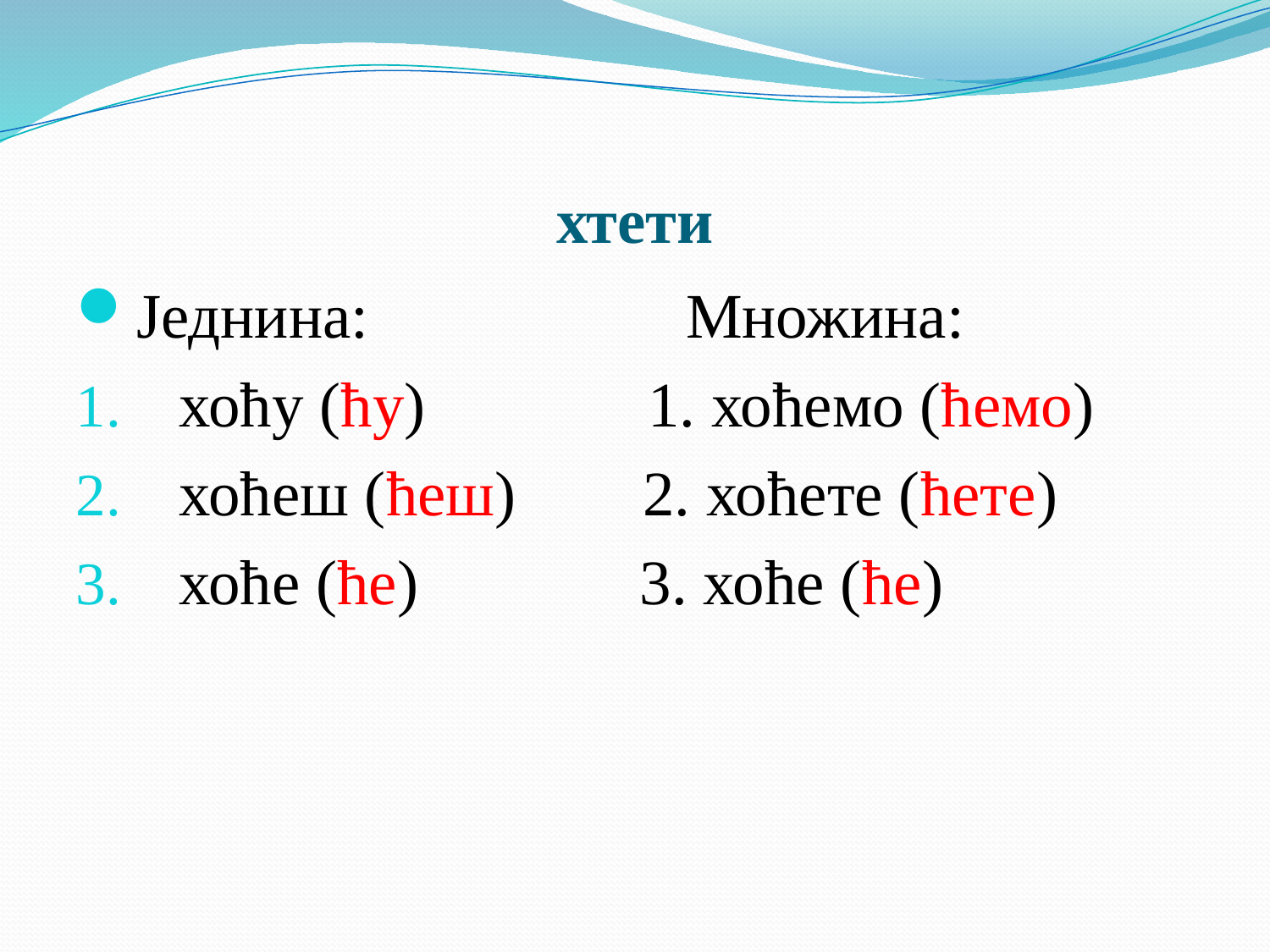

# хтети
Једнина:                    Множина:
хоћу (ћу)              1. хоћемо (ћемо)
хоћеш (ћеш)        2. хоћете (ћете)
хоће (ће)              3. хоће (ће)